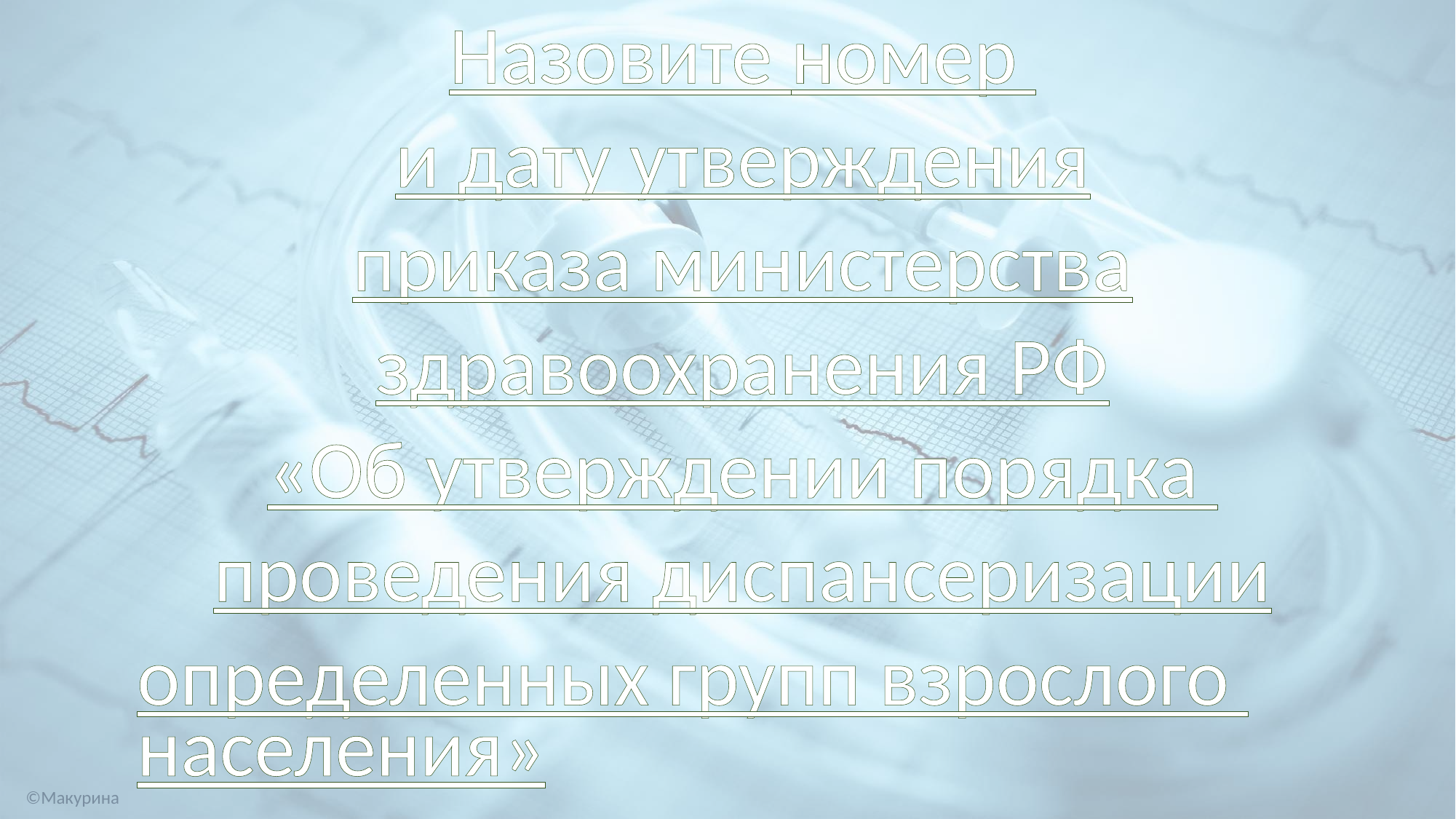

Назовите номер
и дату утверждения
приказа министерства
здравоохранения РФ
«Об утверждении порядка
проведения диспансеризации
определенных групп взрослого населения»